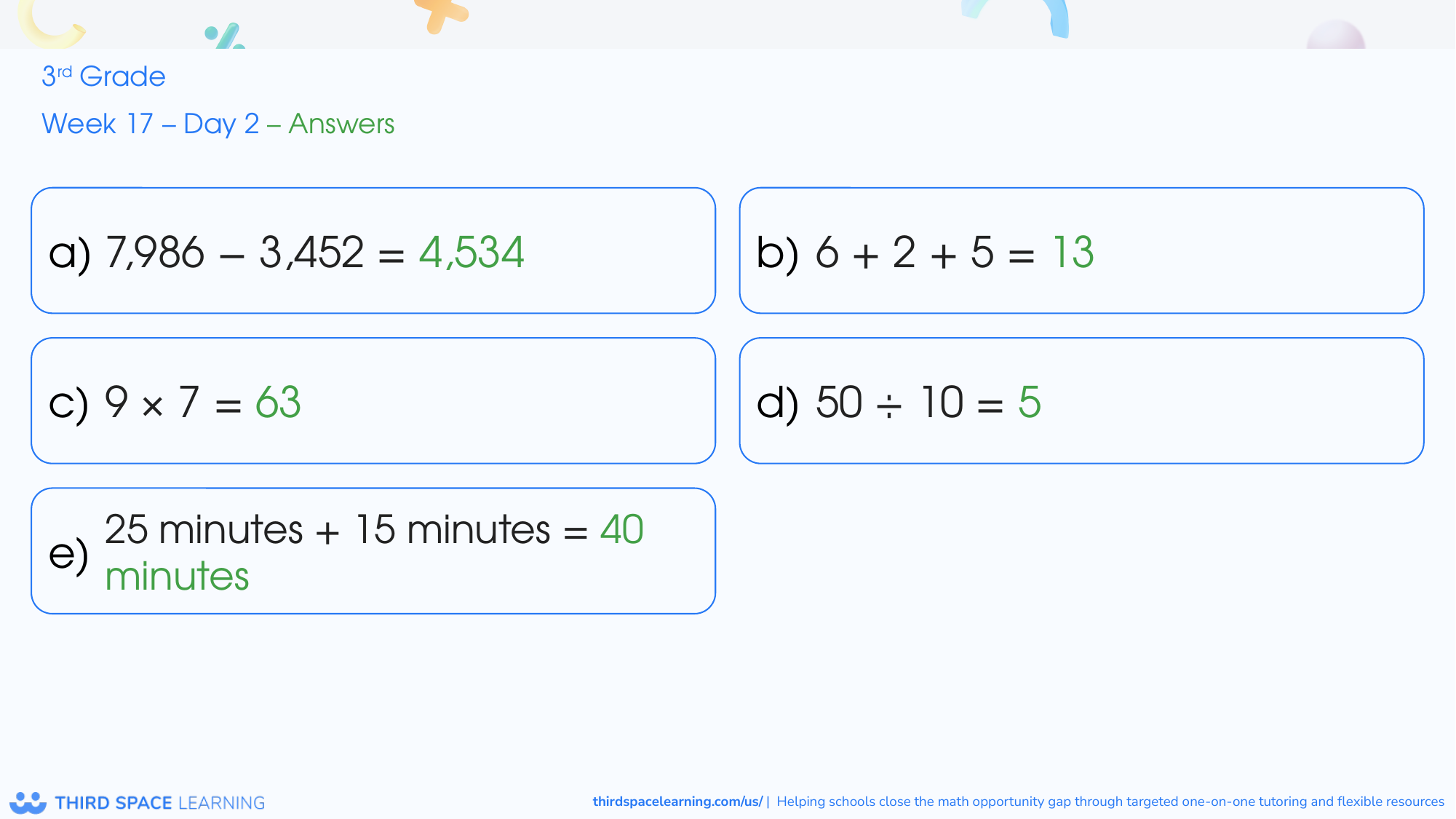

3rd Grade
Week 17 – Day 2 – Answers
7,986 − 3,452 = 4,534
6 + 2 + 5 = 13
9 × 7 = 63
50 ÷ 10 = 5
25 minutes + 15 minutes = 40 minutes